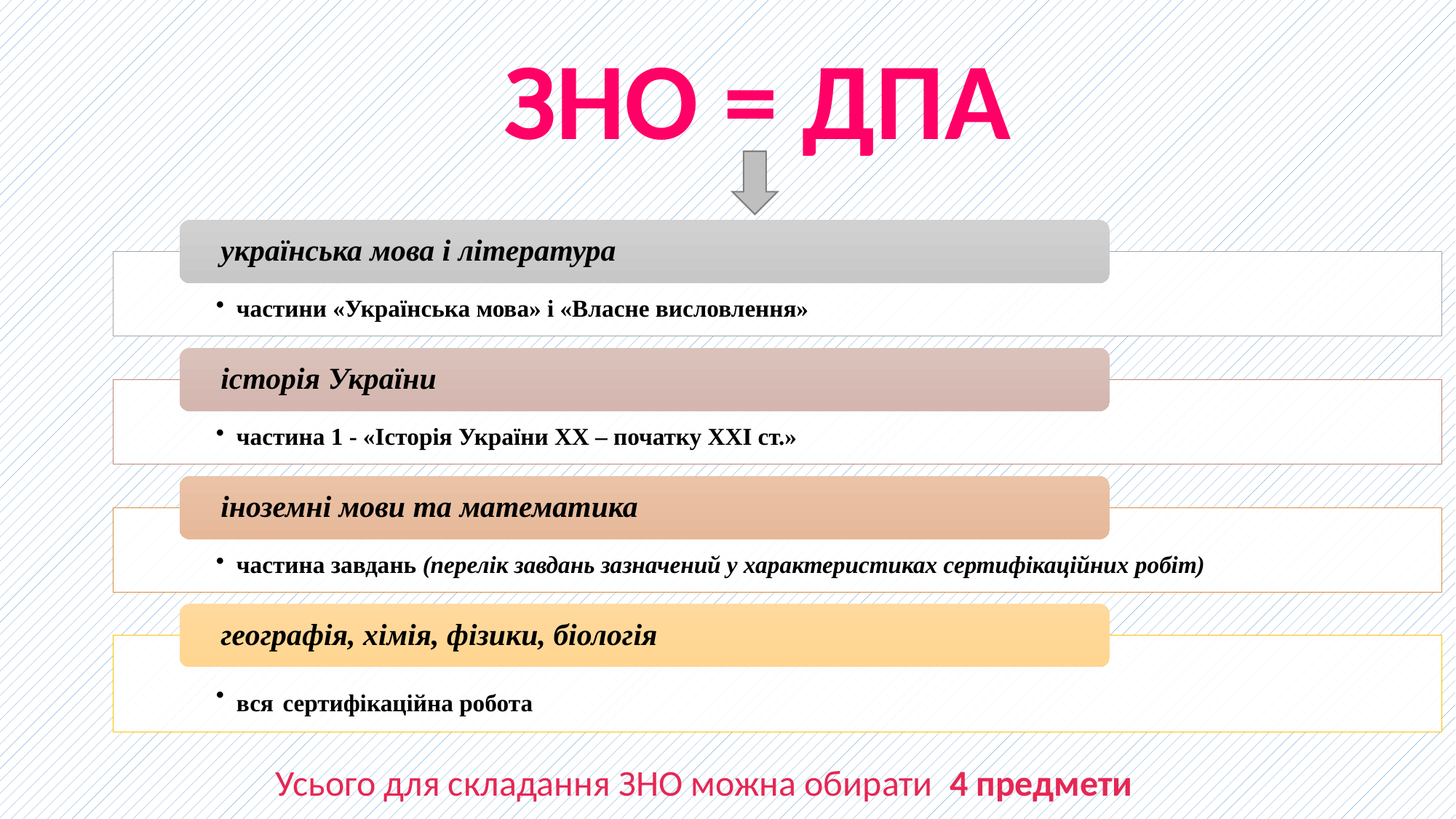

ЗНО = ДПА

частини «Українська мова» і «Власне висловлення»
українська мова і література
частина 1 - «Історія України ХХ – початку ХХІ ст.»
історія України
частина завдань (перелік завдань зазначений у характеристиках сертифікаційних робіт)
іноземні мови та математика
вся сертифікаційна робота
географія, хімія, фізики, біологія
Усього для складання ЗНО можна обирати  4 предмети